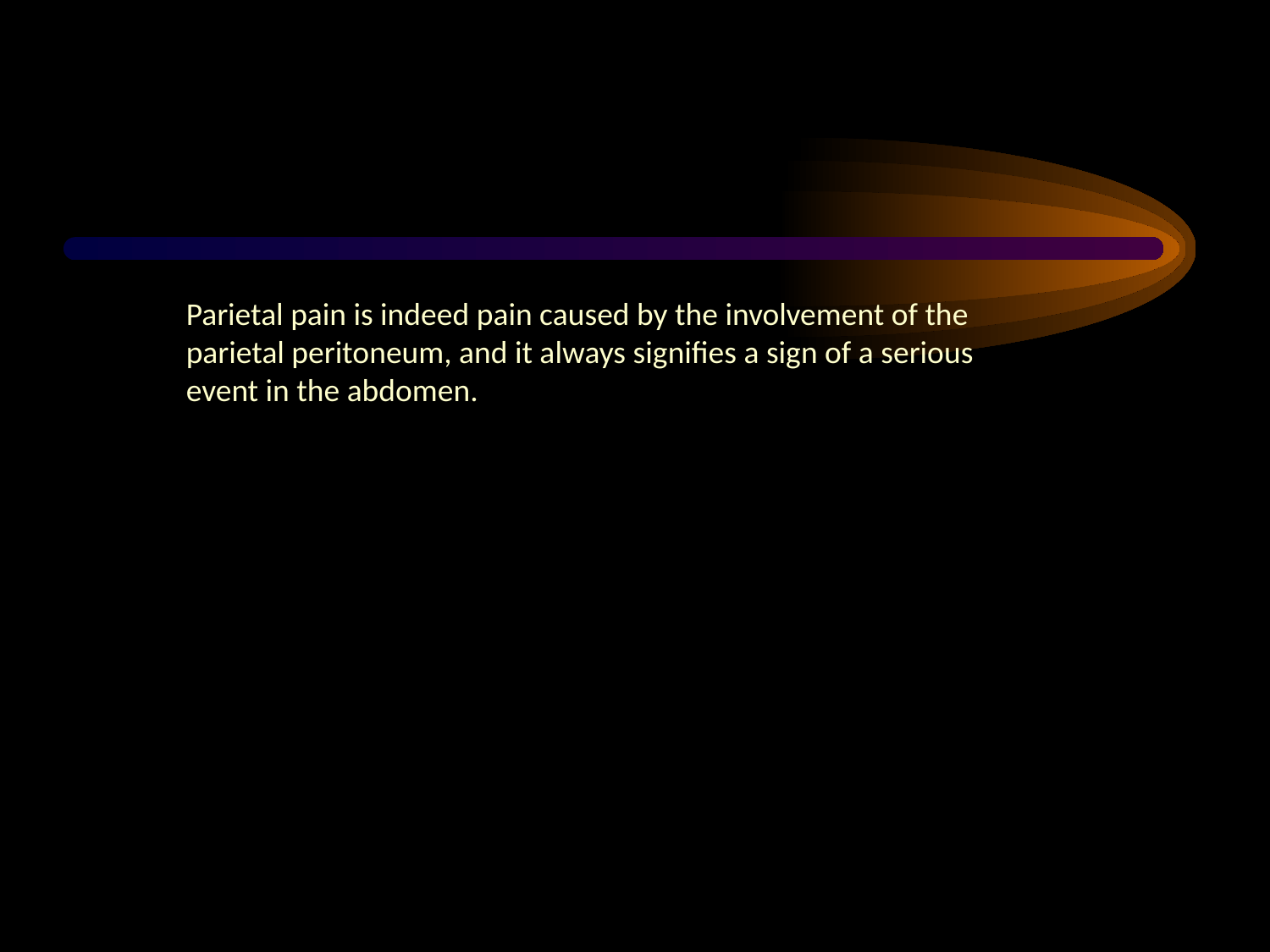

#
Parietal pain is indeed pain caused by the involvement of the parietal peritoneum, and it always signifies a sign of a serious event in the abdomen.